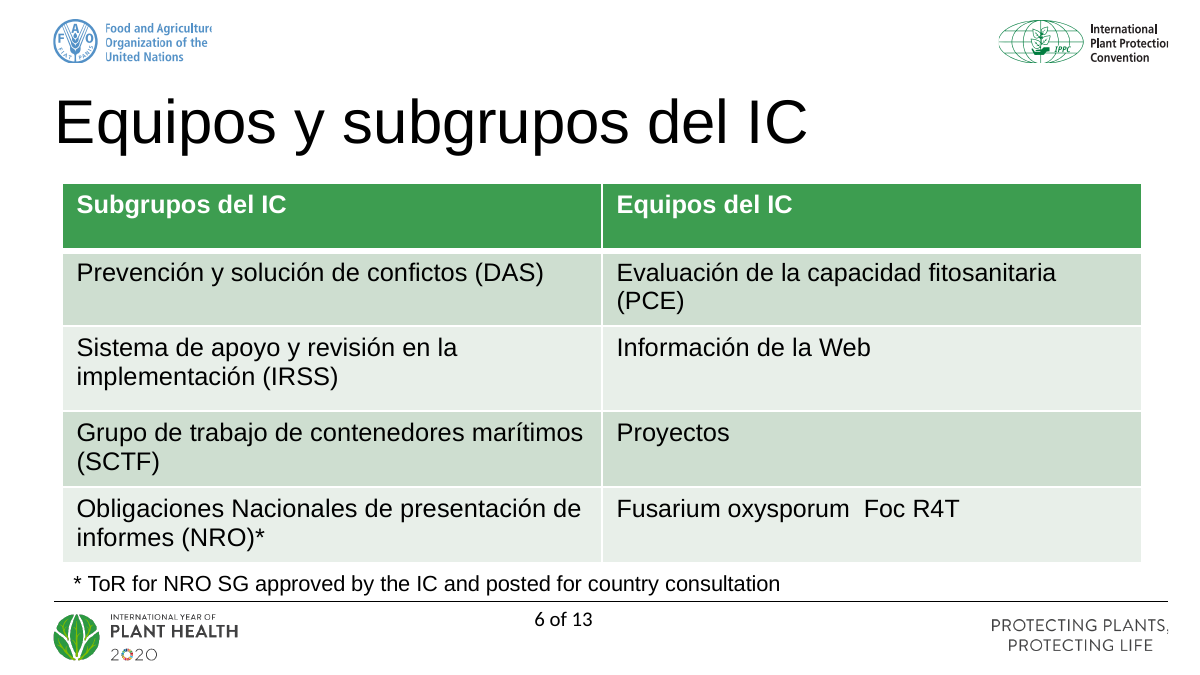

# Equipos y subgrupos del IC
| Subgrupos del IC | Equipos del IC |
| --- | --- |
| Prevención y solución de confictos (DAS) | Evaluación de la capacidad fitosanitaria (PCE) |
| Sistema de apoyo y revisión en la implementación (IRSS) | Información de la Web |
| Grupo de trabajo de contenedores marítimos (SCTF) | Proyectos |
| Obligaciones Nacionales de presentación de informes (NRO)\* | Fusarium oxysporum Foc R4T |
* ToR for NRO SG approved by the IC and posted for country consultation
6 of 13